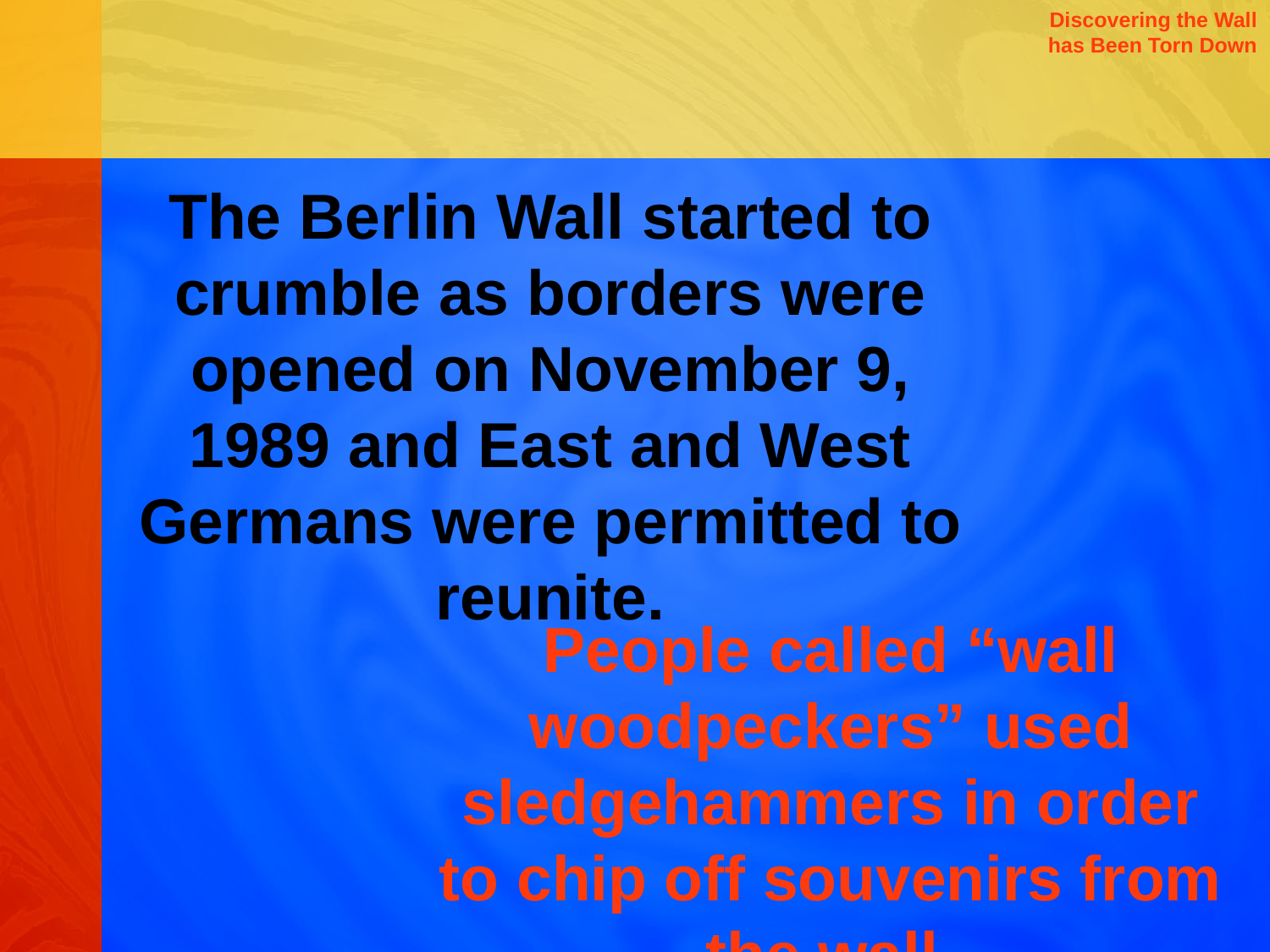

Discovering the Wall has Been Torn Down
The Berlin Wall started to crumble as borders were opened on November 9, 1989 and East and West Germans were permitted to reunite.
People called “wall woodpeckers” used sledgehammers in order to chip off souvenirs from the wall.